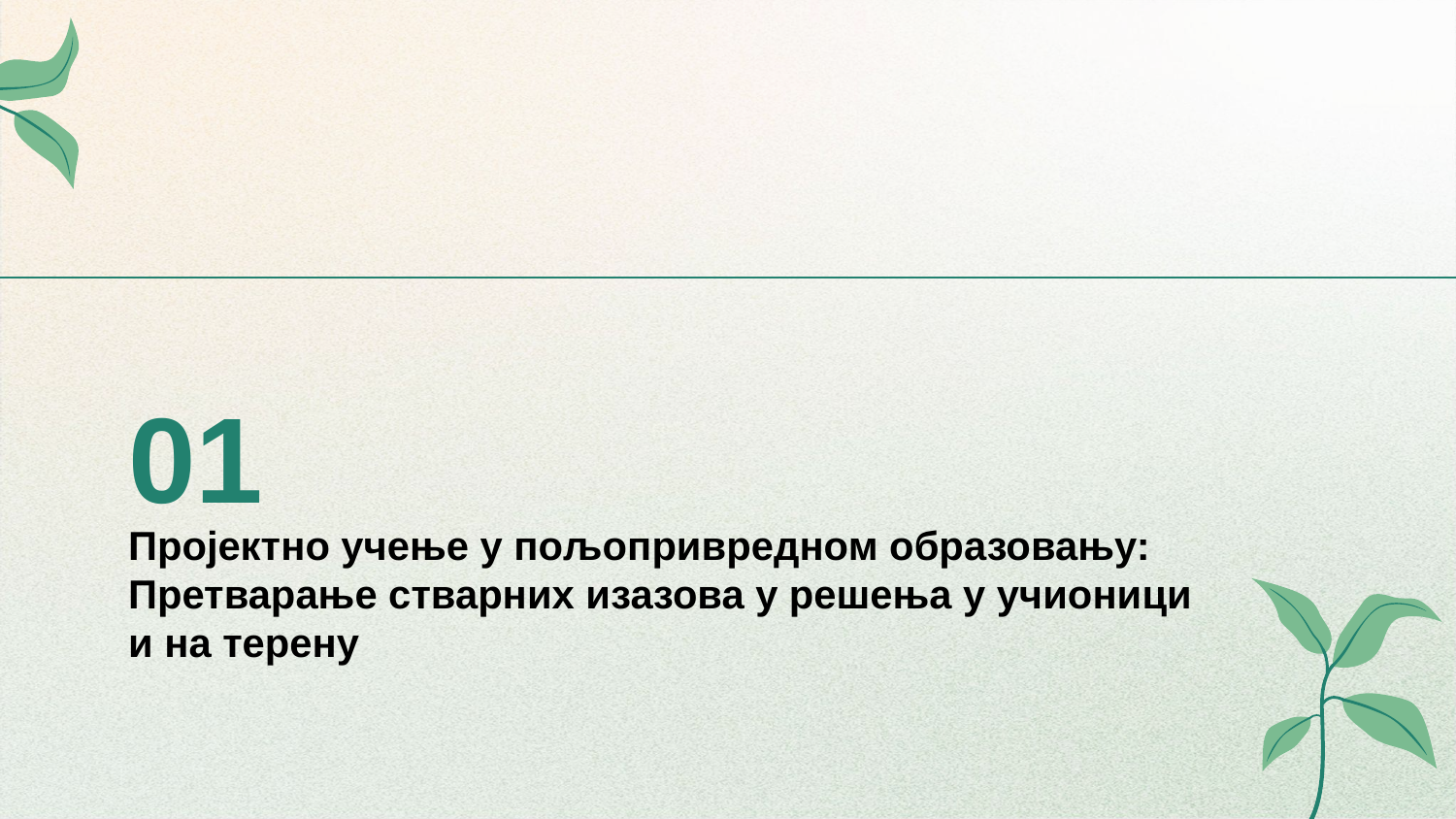

01
# Пројектно учење у пољопривредном образовању: Претварање стварних изазова у решења у учионици и на терену